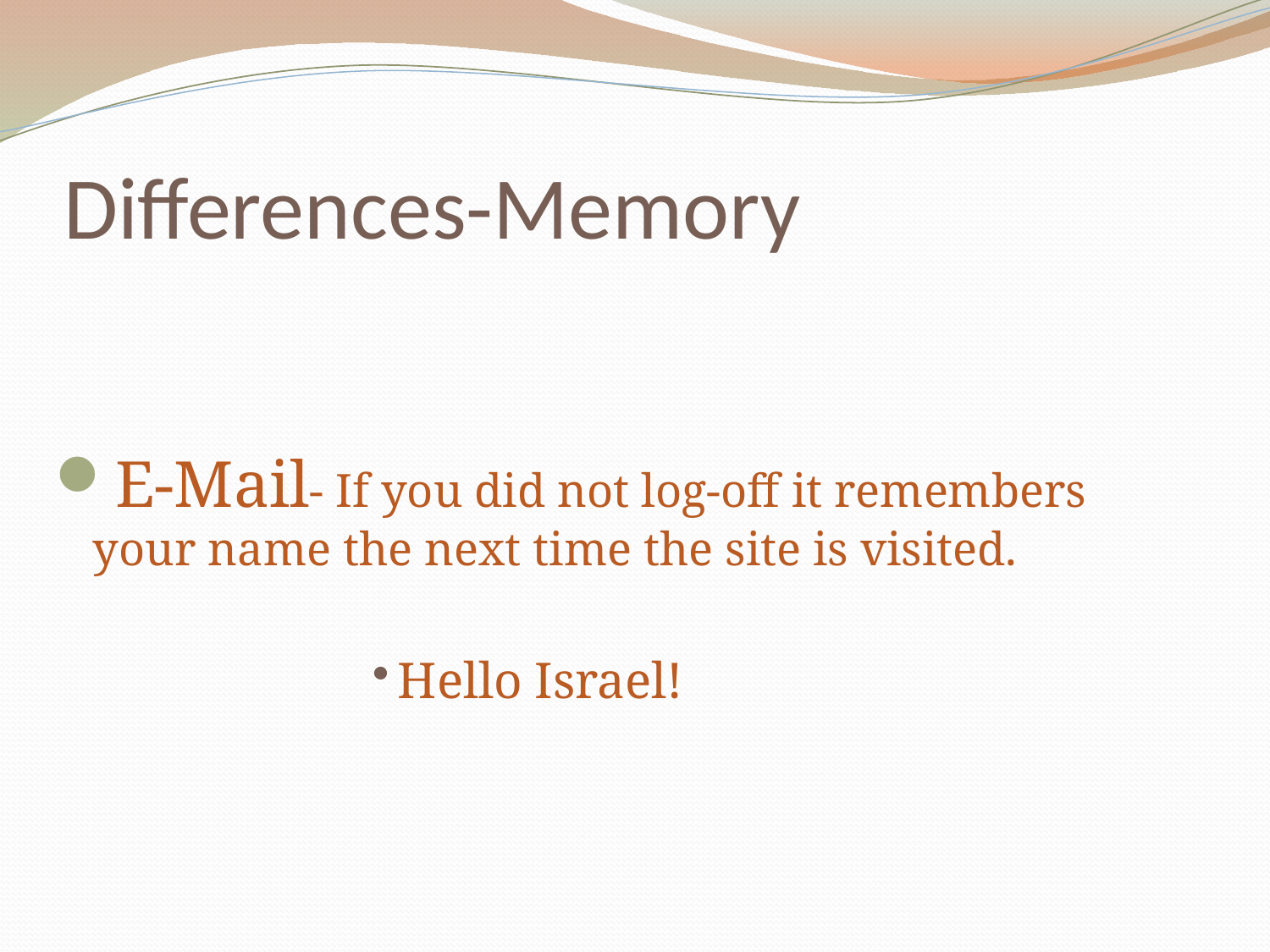

# Differences-Memory

E-Mail- If you did not log-off it remembers your name the next time the site is visited.

Hello Israel!